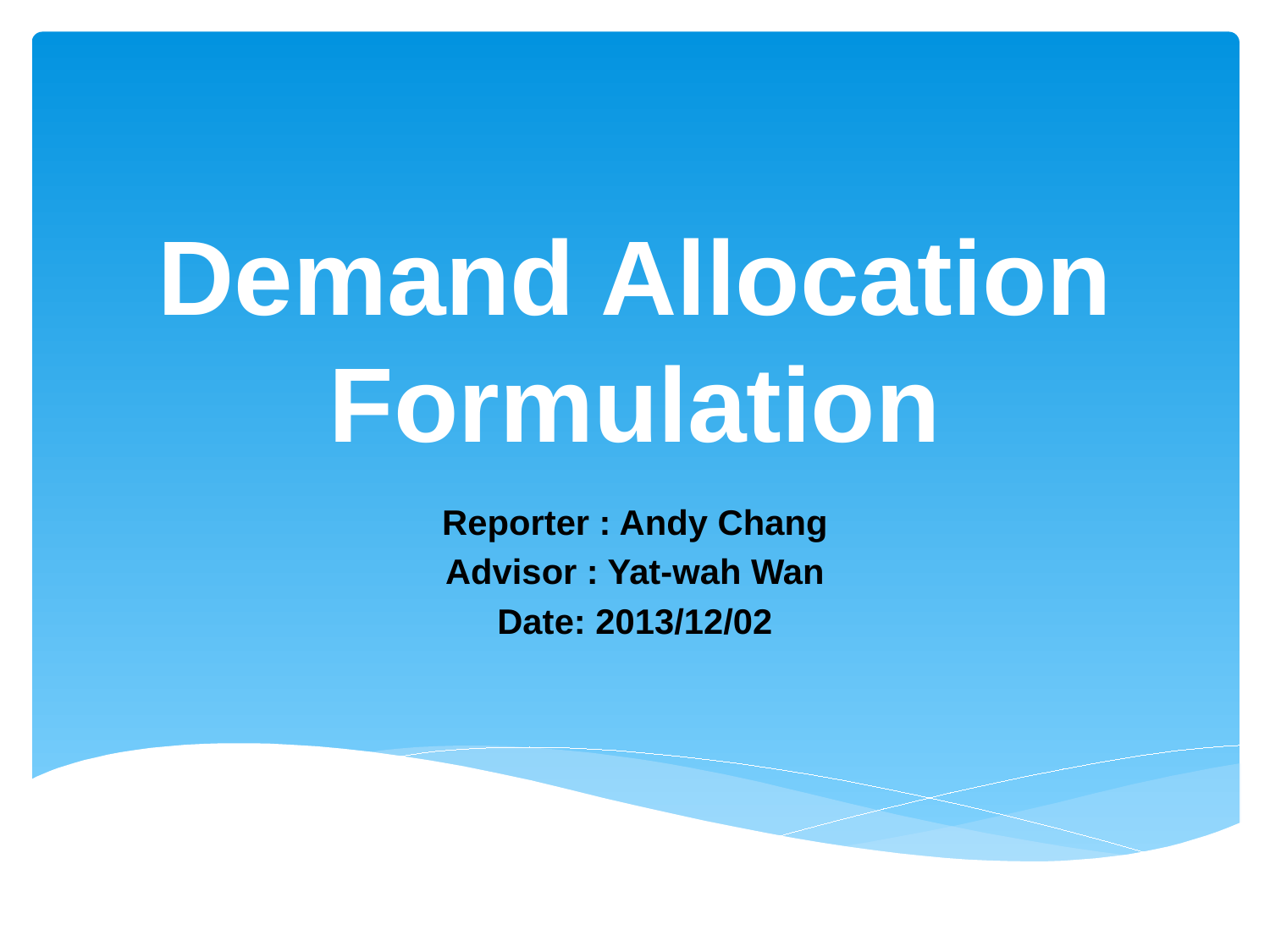

# Demand Allocation Formulation
Reporter : Andy Chang
Advisor : Yat-wah Wan
Date: 2013/12/02